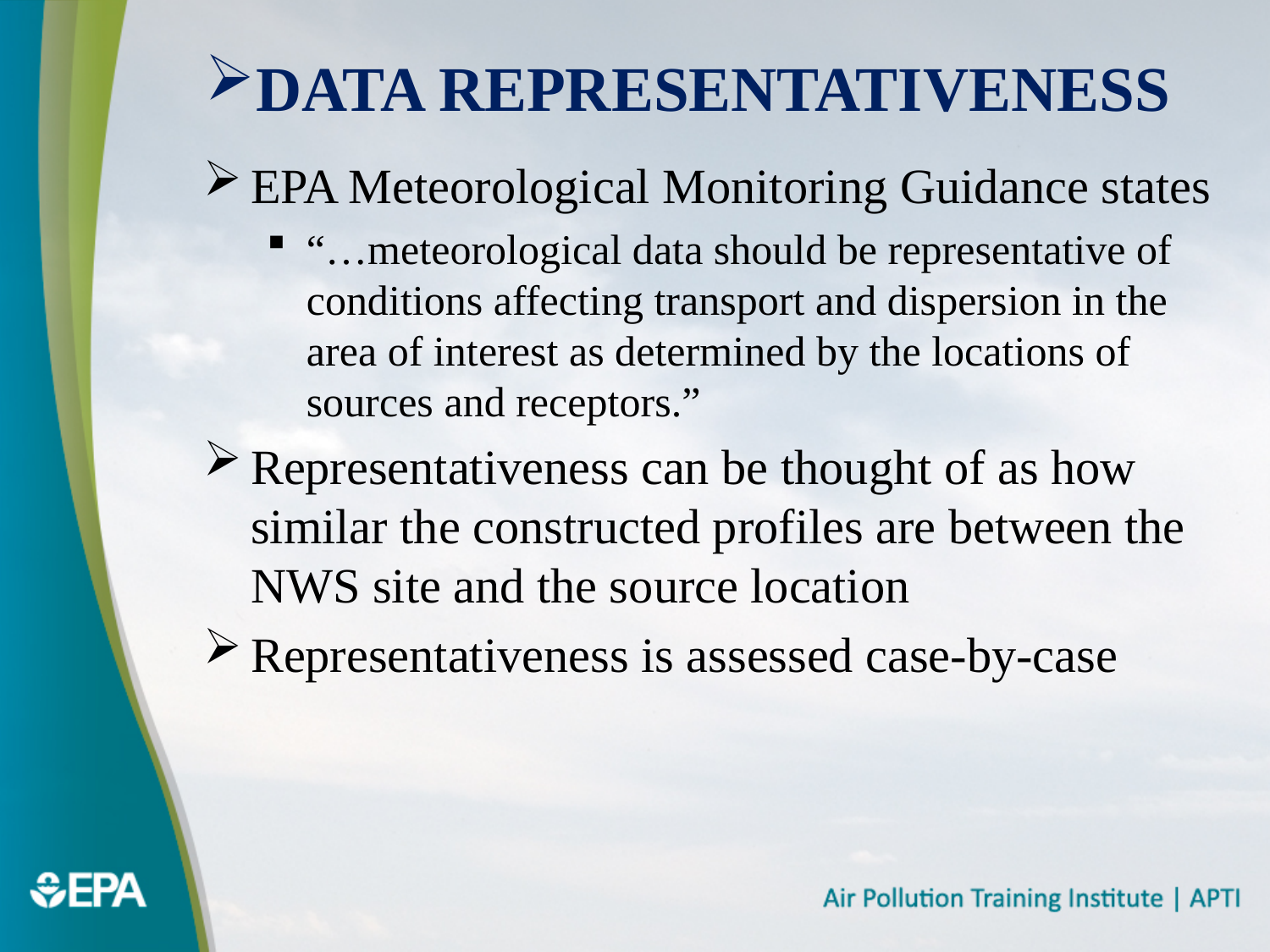

# Data Representativeness
EPA Meteorological Monitoring Guidance states
“…meteorological data should be representative of conditions affecting transport and dispersion in the area of interest as determined by the locations of sources and receptors.”
Representativeness can be thought of as how similar the constructed profiles are between the NWS site and the source location
Representativeness is assessed case-by-case